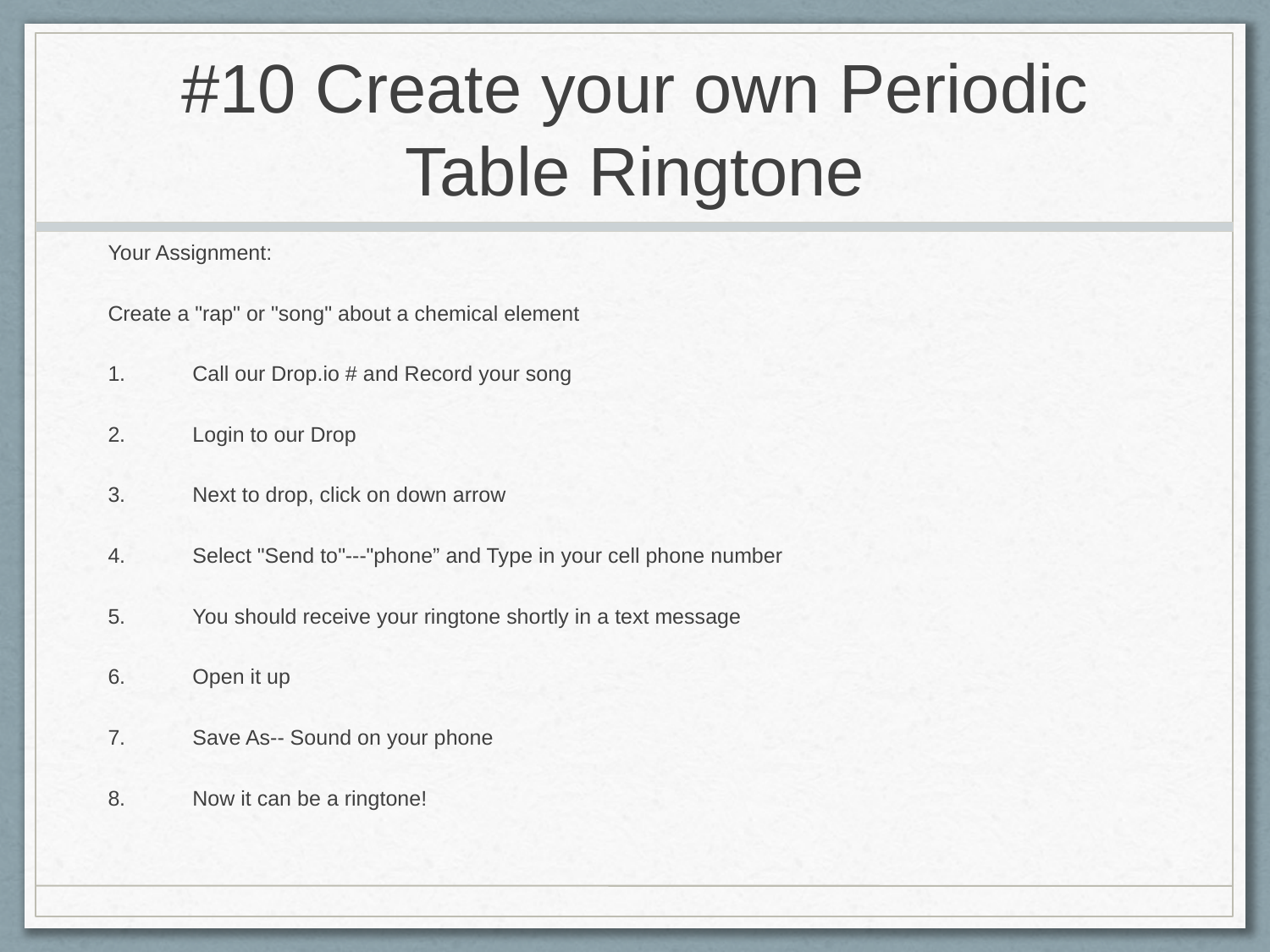

# #10 Create your own Periodic Table Ringtone
Your Assignment:
Create a "rap" or "song" about a chemical element
Call our Drop.io # and Record your song
Login to our Drop
Next to drop, click on down arrow
Select "Send to"---"phone” and Type in your cell phone number
You should receive your ringtone shortly in a text message
Open it up
Save As-- Sound on your phone
Now it can be a ringtone!